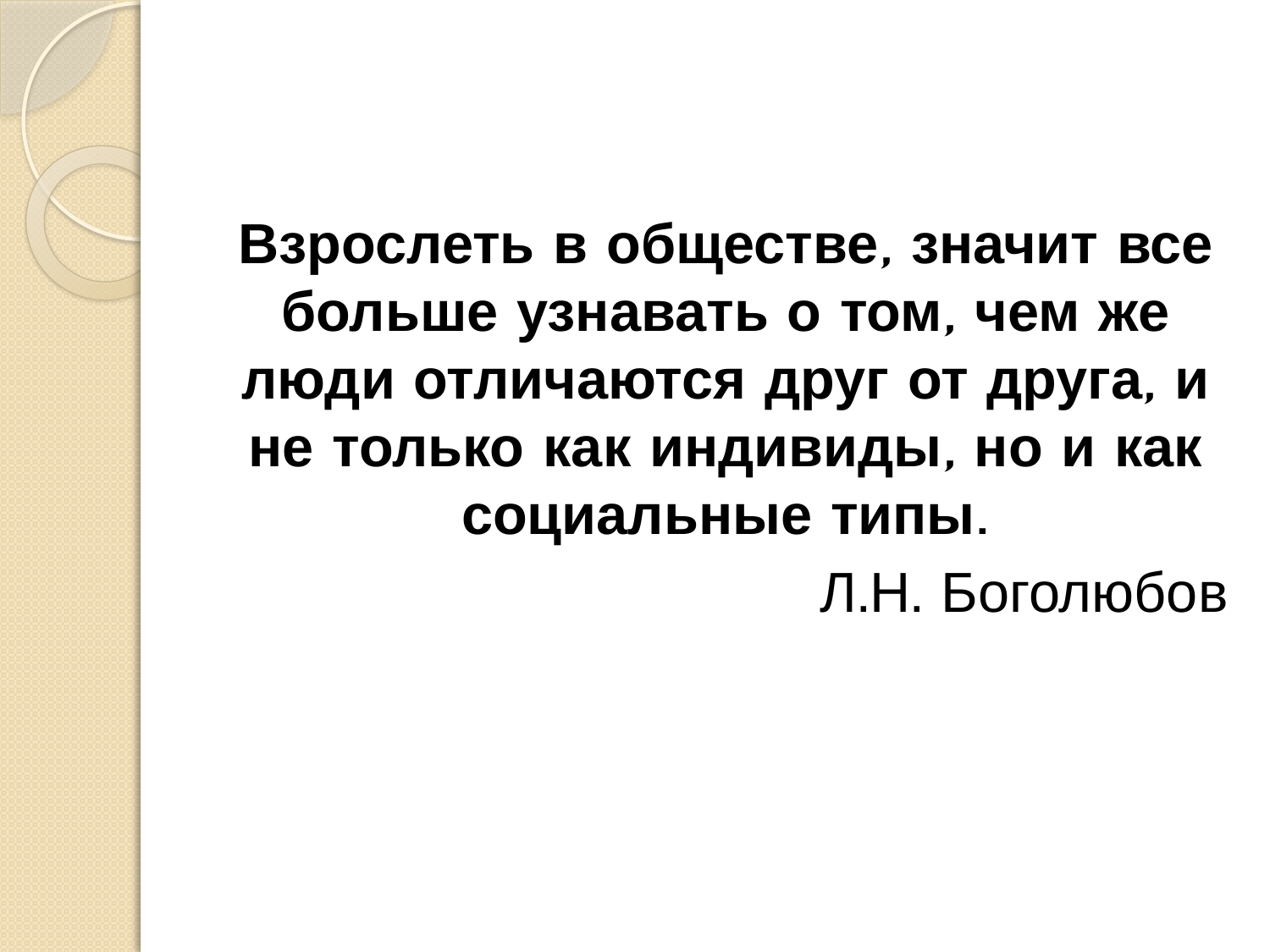

Взрослеть в обществе, значит все больше узнавать о том, чем же люди отличаются друг от друга, и не только как индивиды, но и как социальные типы.
Л.Н. Боголюбов